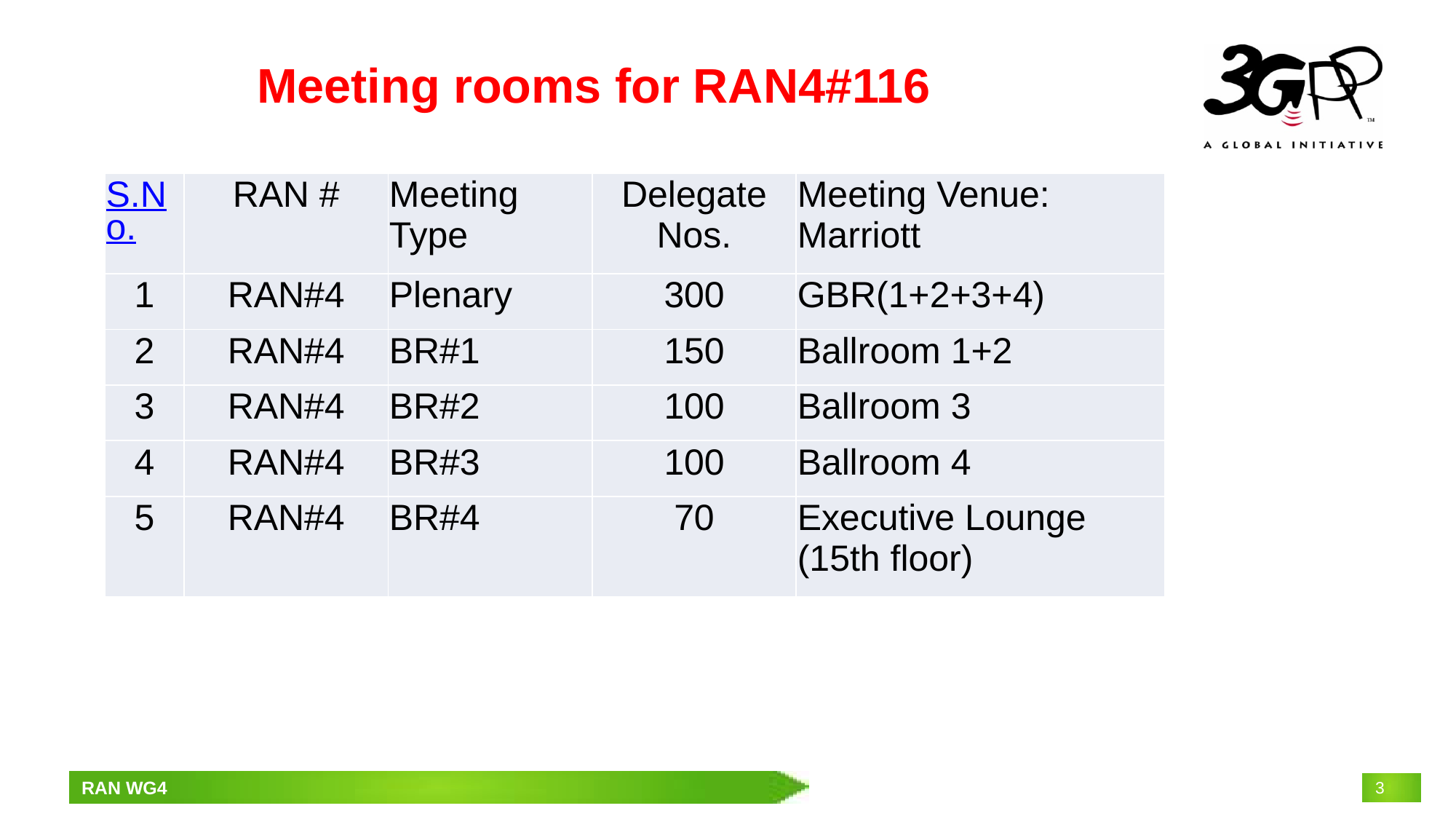

# Meeting rooms for RAN4#116
| S.No. | RAN # | Meeting Type | Delegate Nos. | Meeting Venue: Marriott |
| --- | --- | --- | --- | --- |
| 1 | RAN#4 | Plenary | 300 | GBR(1+2+3+4) |
| 2 | RAN#4 | BR#1 | 150 | Ballroom 1+2 |
| 3 | RAN#4 | BR#2 | 100 | Ballroom 3 |
| 4 | RAN#4 | BR#3 | 100 | Ballroom 4 |
| 5 | RAN#4 | BR#4 | 70 | Executive Lounge (15th floor) |